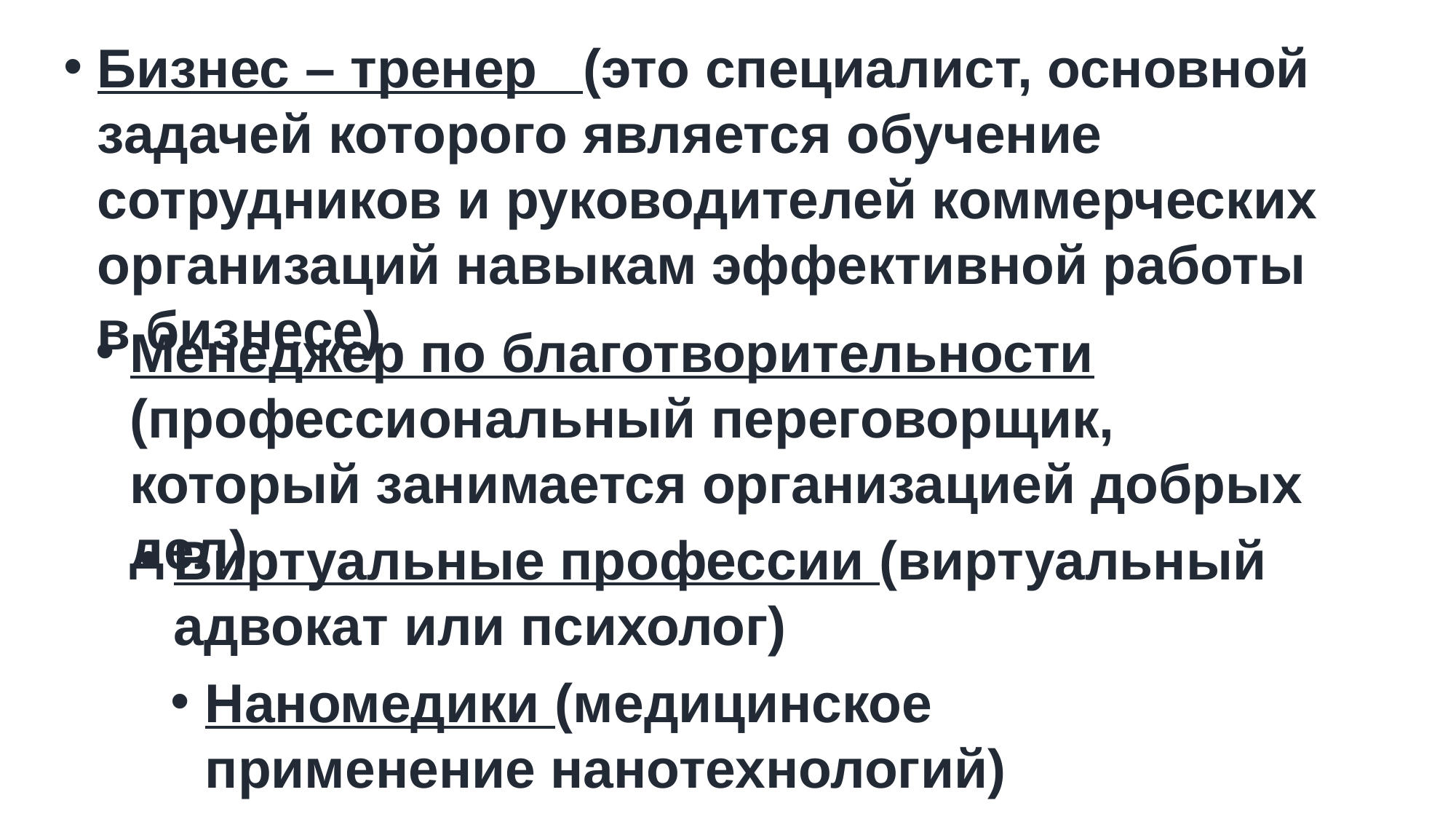

Бизнес – тренер   (это специалист, основной задачей которого является обучение сотрудников и руководителей коммерческих организаций навыкам эффективной работы в бизнесе)
Менеджер по благотворительности (профессиональный переговорщик, который занимается организацией добрых дел)
Виртуальные профессии (виртуальный адвокат или психолог)
Наномедики (медицинское применение нанотехнологий)